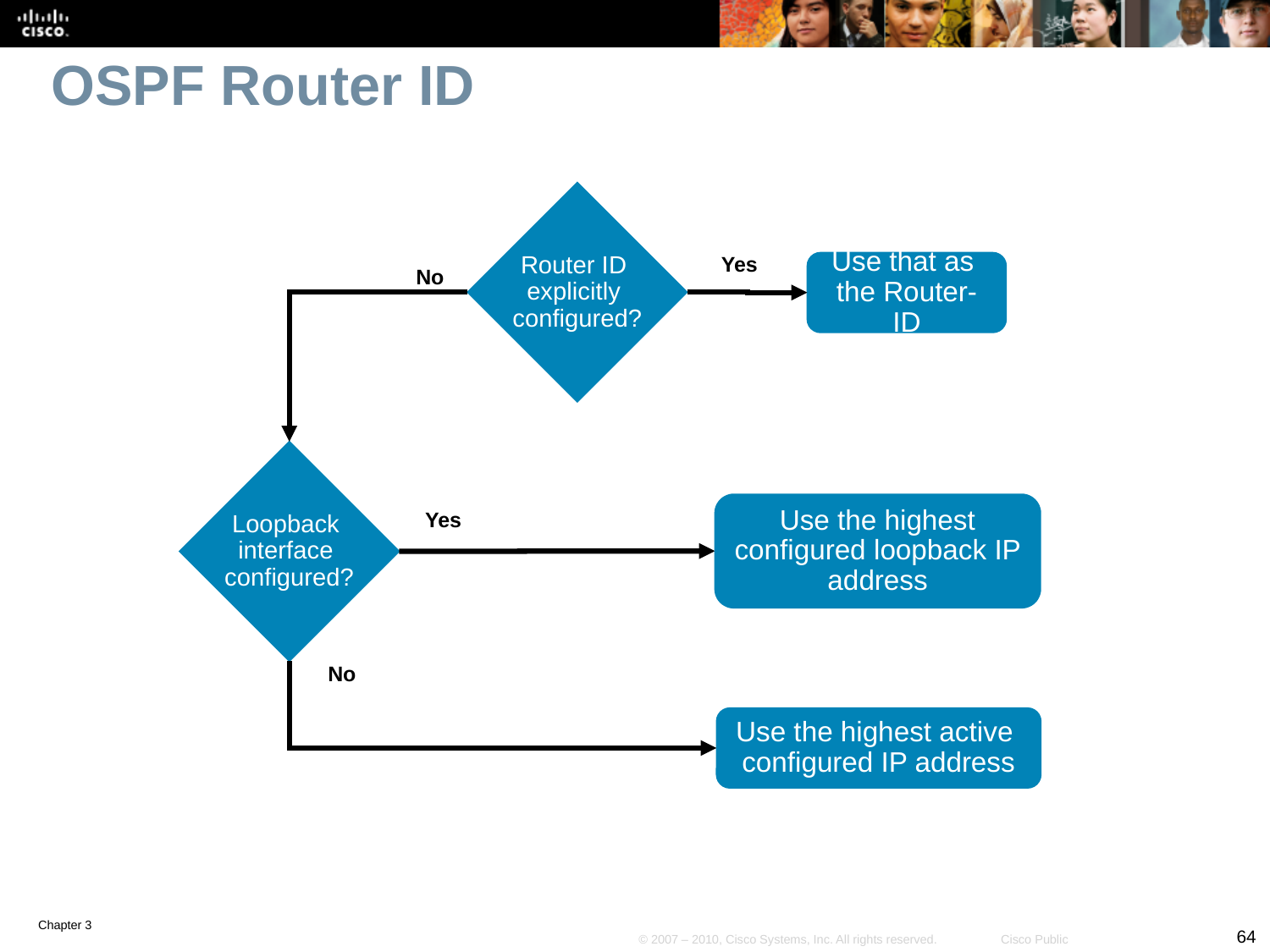

# OSPF Router ID
Router ID
explicitly
configured?
Yes
Use that as
the Router-ID
No
Loopback
interface
configured?
Use the highest configured loopback IP address
Yes
No
Use the highest active
configured IP address